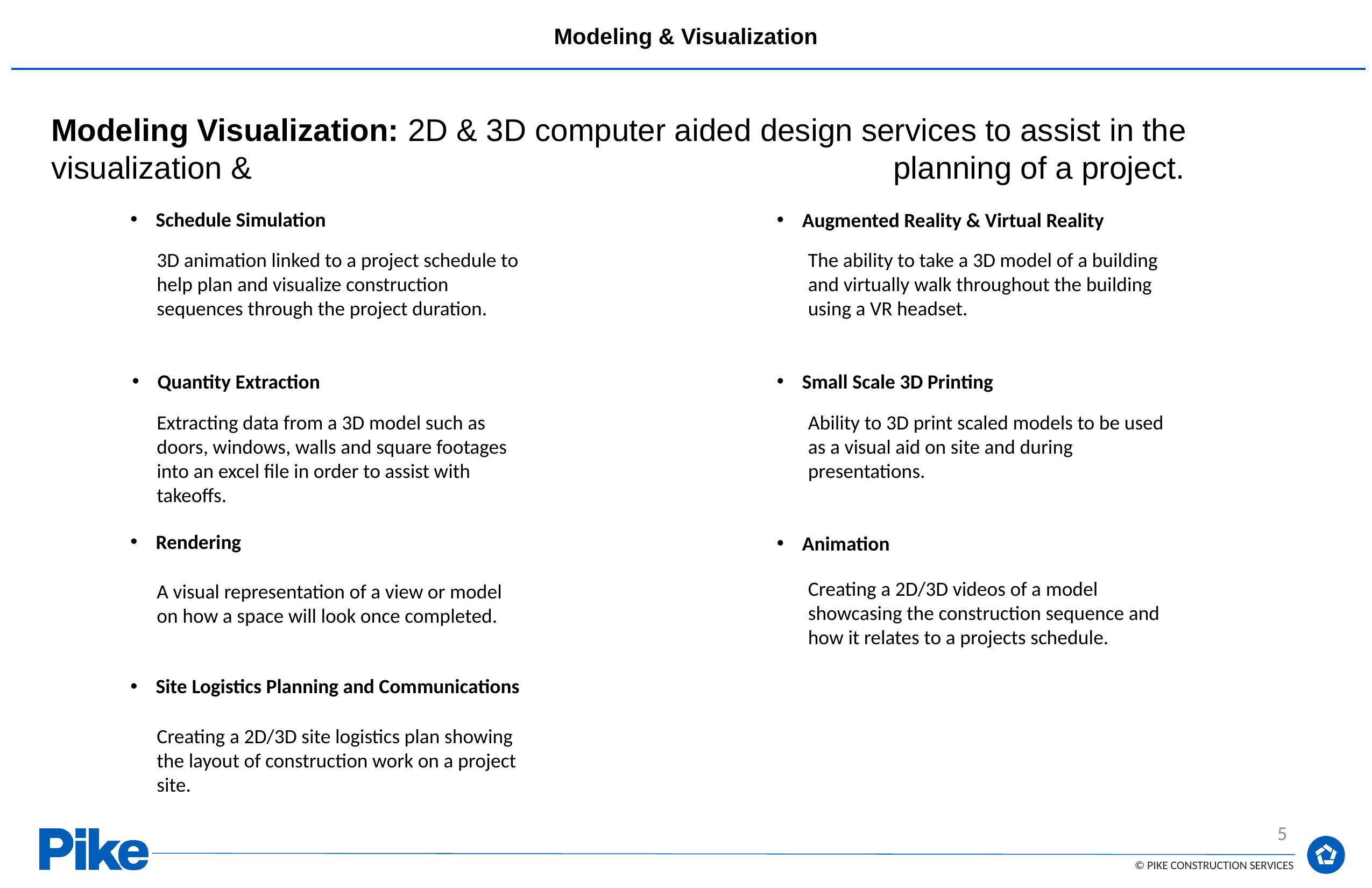

Modeling & Visualization
Modeling Visualization: 2D & 3D computer aided design services to assist in the visualization &           							    planning of a project.
Schedule Simulation
Augmented Reality & Virtual Reality
The ability to take a 3D model of a building and virtually walk throughout the building using a VR headset.

3D animation linked to a project schedule to help plan and visualize construction sequences through the project duration.

Quantity Extraction
Small Scale 3D Printing
Extracting data from a 3D model such as doors, windows, walls and square footages into an excel file in order to assist with takeoffs.

Ability to 3D print scaled models to be used as a visual aid on site and during presentations.

Rendering
Animation
Creating a 2D/3D videos of a model showcasing the construction sequence and how it relates to a projects schedule.

A visual representation of a view or model on how a space will look once completed.

Site Logistics Planning and Communications
Creating a 2D/3D site logistics plan showing the layout of construction work on a project site.

5